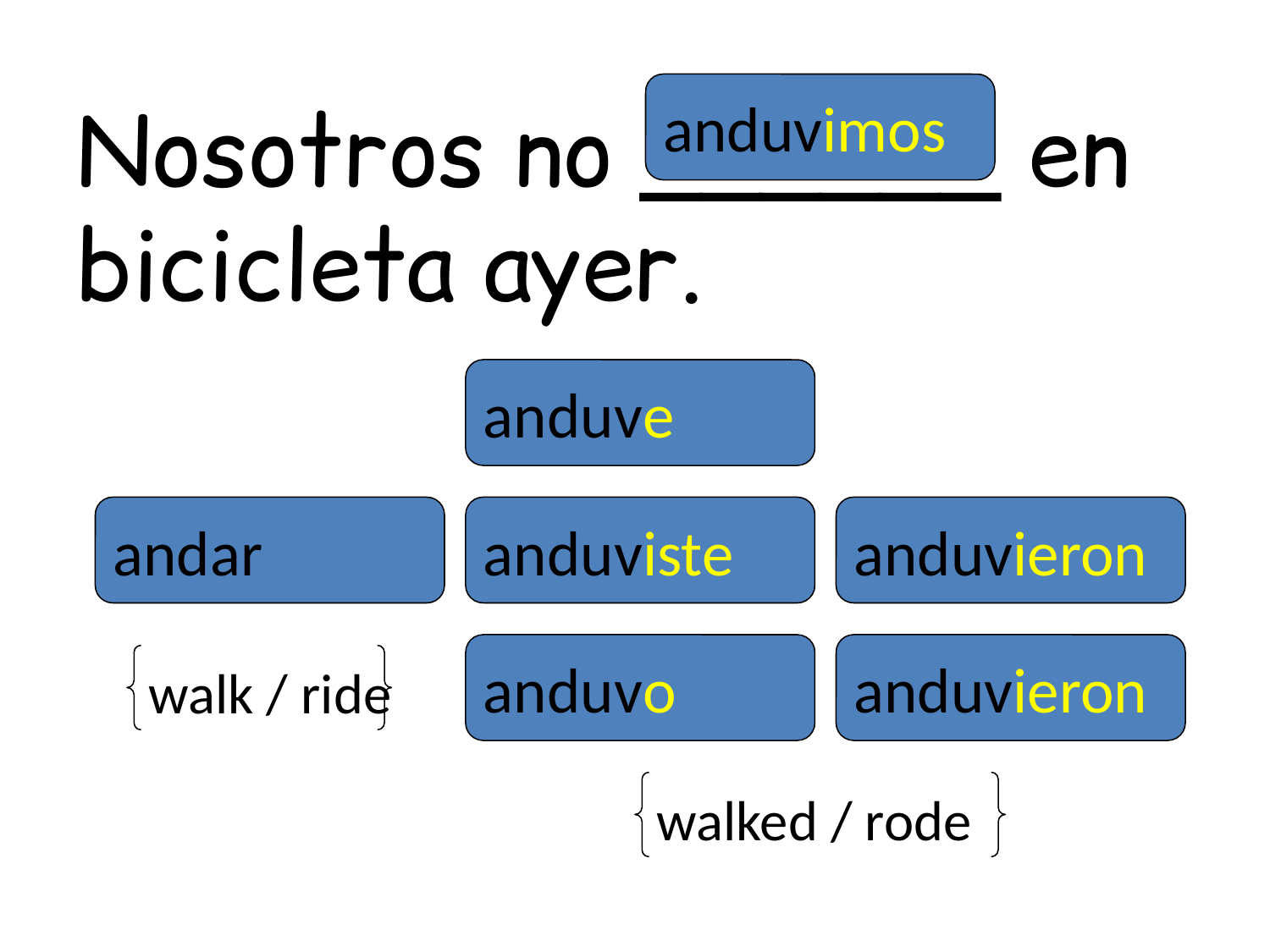

anduvimos
Nosotros no ______ en bicicleta ayer.
anduve
andar
anduviste
anduvieron
anduvo
anduvieron
walk / ride
walked / rode